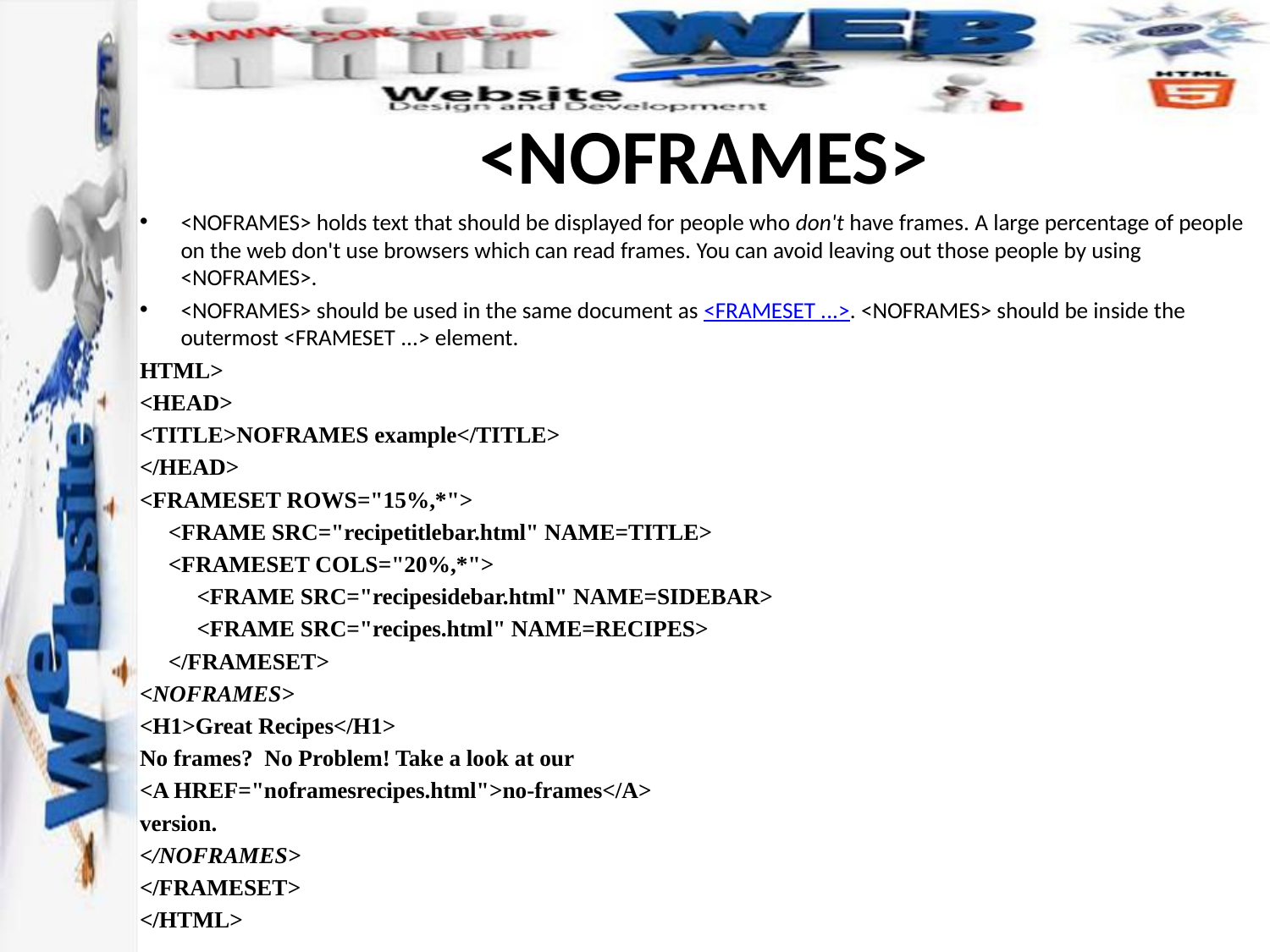

# <NOFRAMES>
<NOFRAMES> holds text that should be displayed for people who don't have frames. A large percentage of people on the web don't use browsers which can read frames. You can avoid leaving out those people by using <NOFRAMES>.
<NOFRAMES> should be used in the same document as <FRAMESET ...>. <NOFRAMES> should be inside the outermost <FRAMESET ...> element.
HTML>
<HEAD>
<TITLE>NOFRAMES example</TITLE>
</HEAD>
<FRAMESET ROWS="15%,*">
     <FRAME SRC="recipetitlebar.html" NAME=TITLE>
     <FRAMESET COLS="20%,*">
          <FRAME SRC="recipesidebar.html" NAME=SIDEBAR>
          <FRAME SRC="recipes.html" NAME=RECIPES>
     </FRAMESET>
<NOFRAMES>
<H1>Great Recipes</H1>
No frames?  No Problem! Take a look at our
<A HREF="noframesrecipes.html">no-frames</A>
version.
</NOFRAMES>
</FRAMESET>
</HTML>